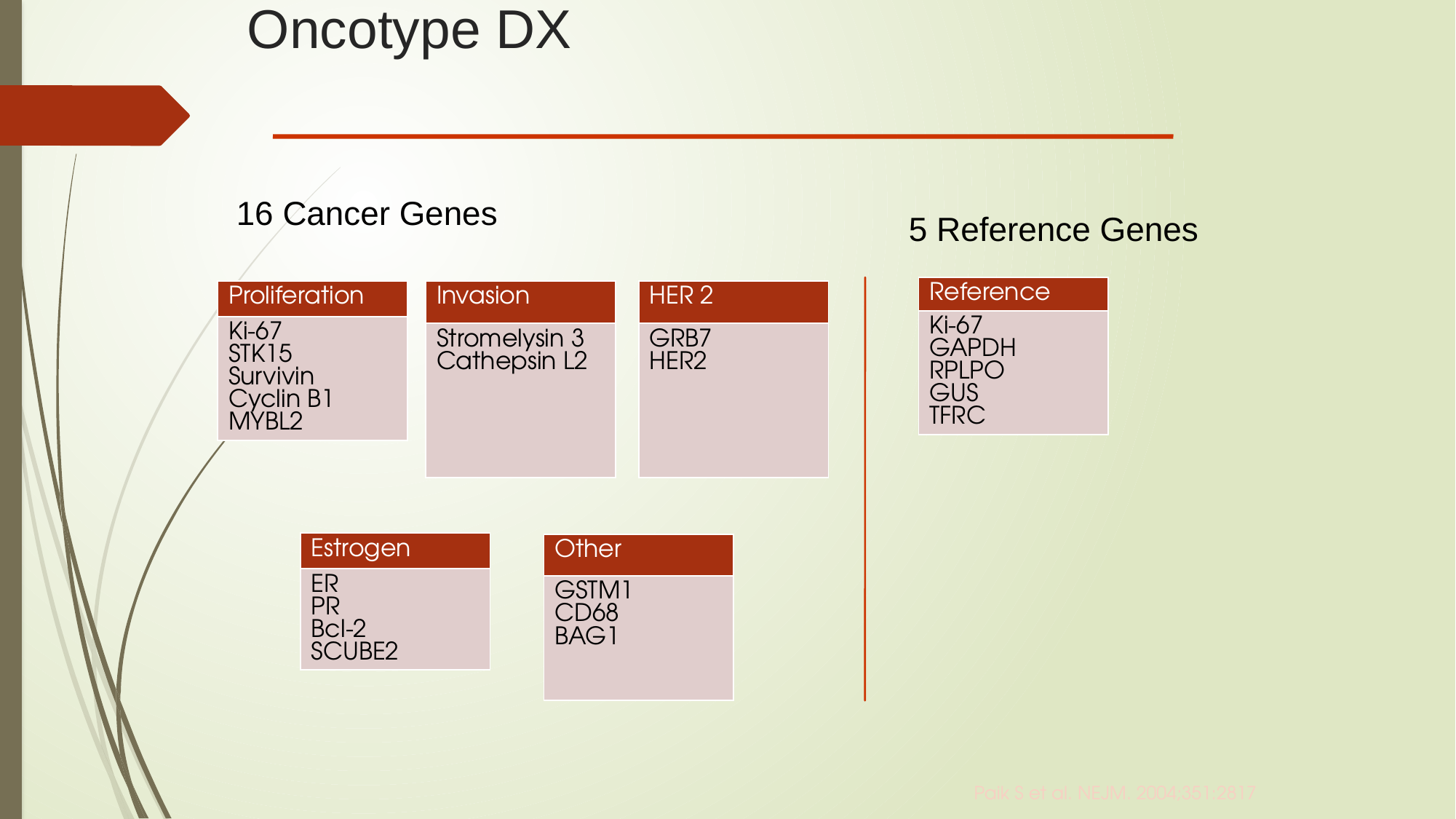

# Oncotype DX

16 Cancer Genes
5 Reference Genes

| Reference |
| --- |
| Ki-67 GAPDH RPLPO GUS TFRC |
| Proliferation |
| --- |
| Ki-67 STK15 Survivin Cyclin B1 MYBL2 |
| Invasion |
| --- |
| Stromelysin 3 Cathepsin L2 |
| HER 2 |
| --- |
| GRB7 HER2 |
| Estrogen |
| --- |
| ER PR Bcl-2 SCUBE2 |
| Other |
| --- |
| GSTM1 CD68 BAG1 |
Paik S et al. NEJM. 2004;351:2817